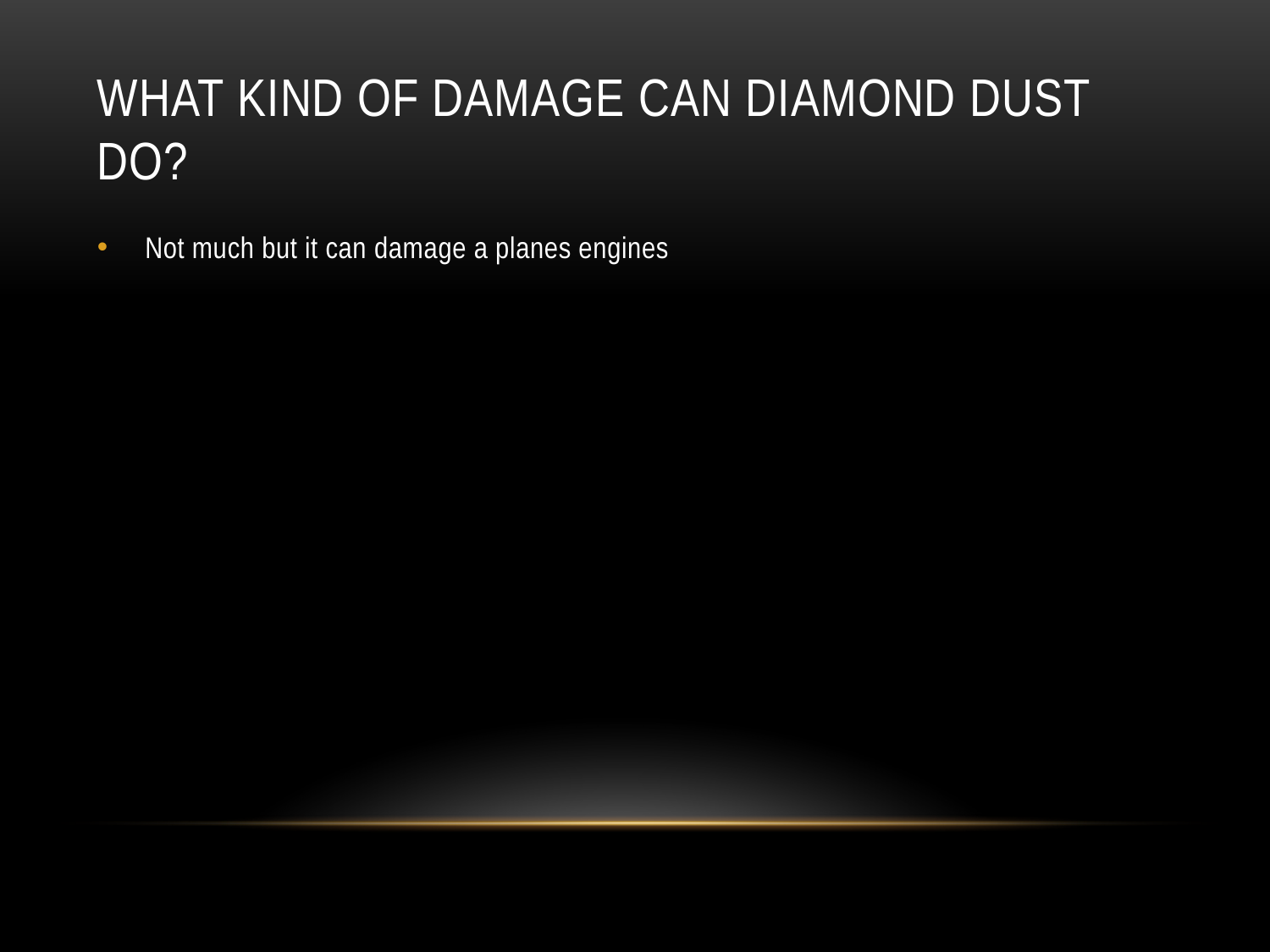

# What kind of damage can diamond dust do?
Not much but it can damage a planes engines